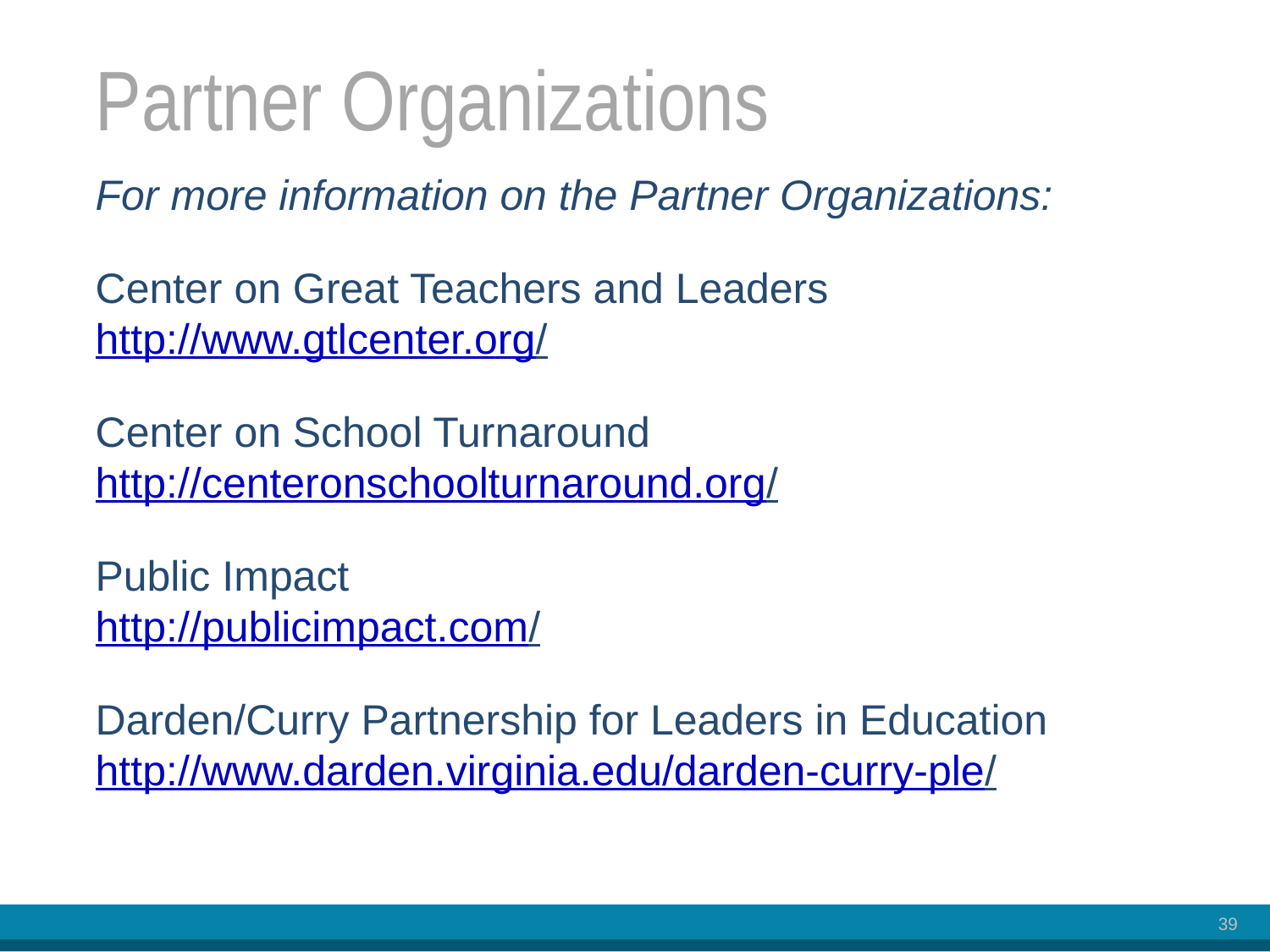

# Partner Organizations
For more information on the Partner Organizations:
Center on Great Teachers and Leaders
http://www.gtlcenter.org/
Center on School Turnaround
http://centeronschoolturnaround.org/
Public Impact
http://publicimpact.com/
Darden/Curry Partnership for Leaders in Education
http://www.darden.virginia.edu/darden-curry-ple/
39